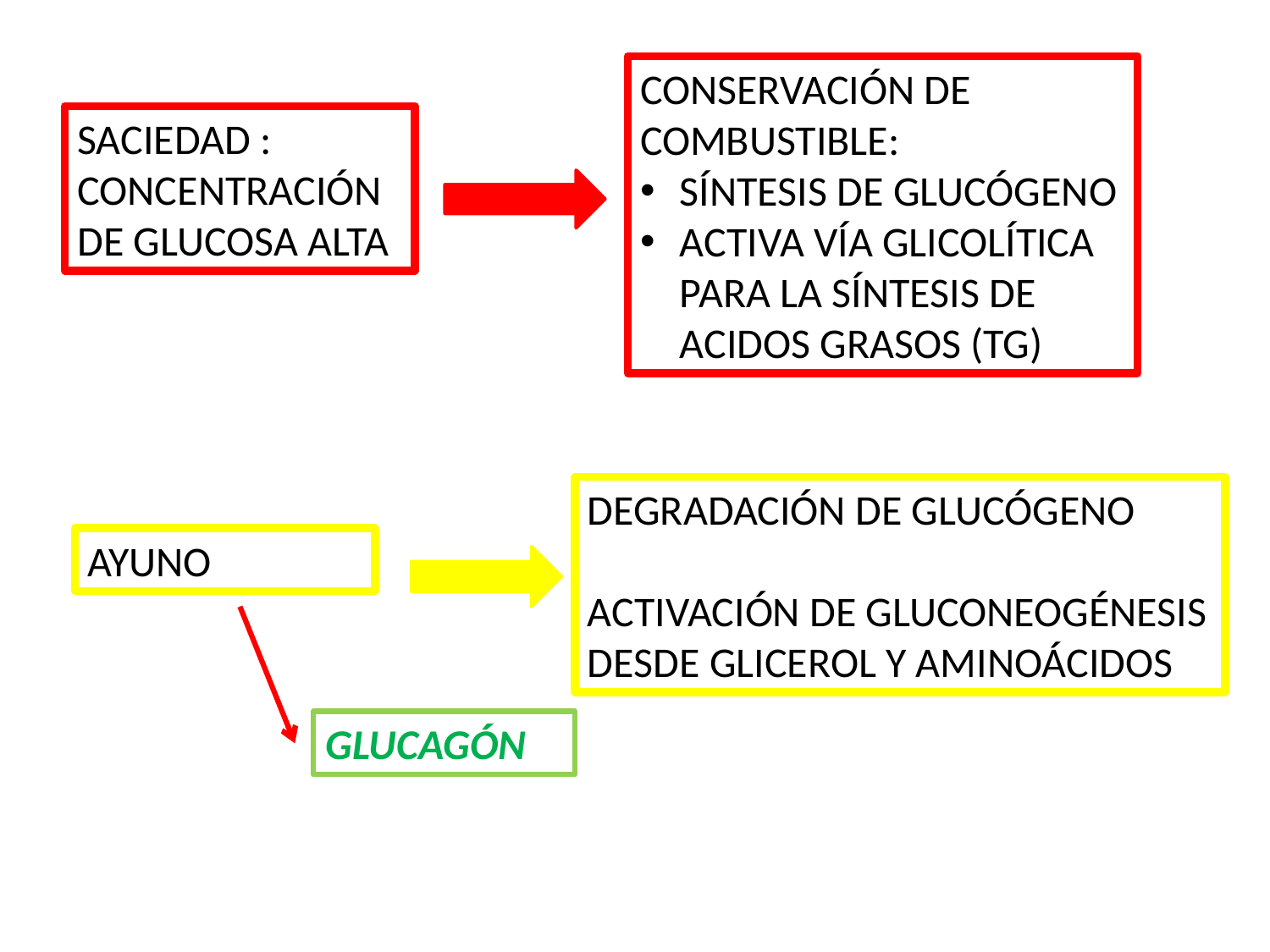

CONSERVACIÓN DE COMBUSTIBLE:
SÍNTESIS DE GLUCÓGENO
ACTIVA VÍA GLICOLÍTICA PARA LA SÍNTESIS DE ACIDOS GRASOS (TG)
SACIEDAD : CONCENTRACIÓN DE GLUCOSA ALTA

DEGRADACIÓN DE GLUCÓGENO

ACTIVACIÓN DE GLUCONEOGÉNESIS DESDE GLICEROL Y AMINOÁCIDOS
AYUNO

GLUCAGÓN